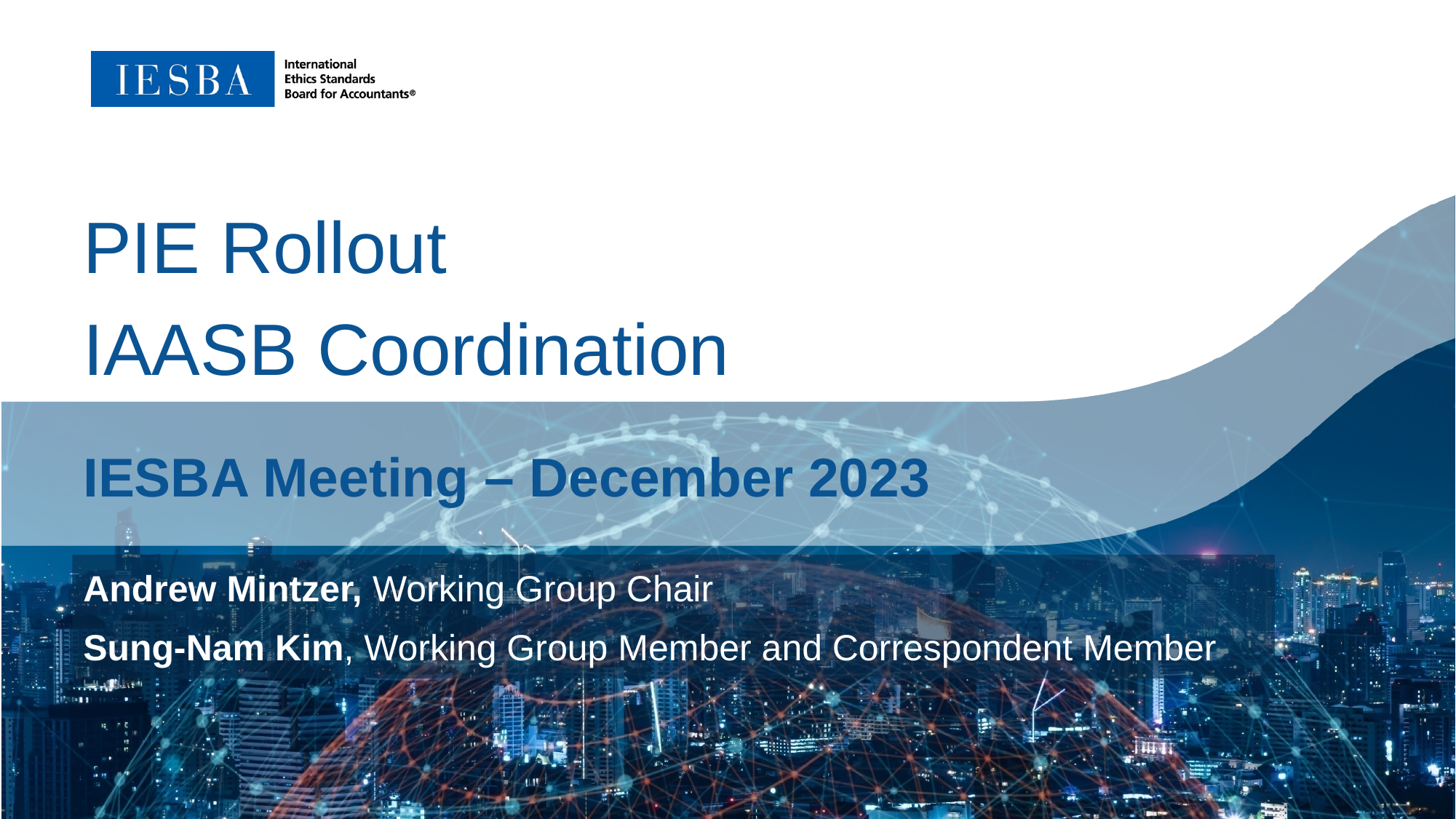

PIE Rollout
IAASB Coordination
IESBA Meeting – December 2023
Andrew Mintzer, Working Group Chair
Sung-Nam Kim, Working Group Member and Correspondent Member